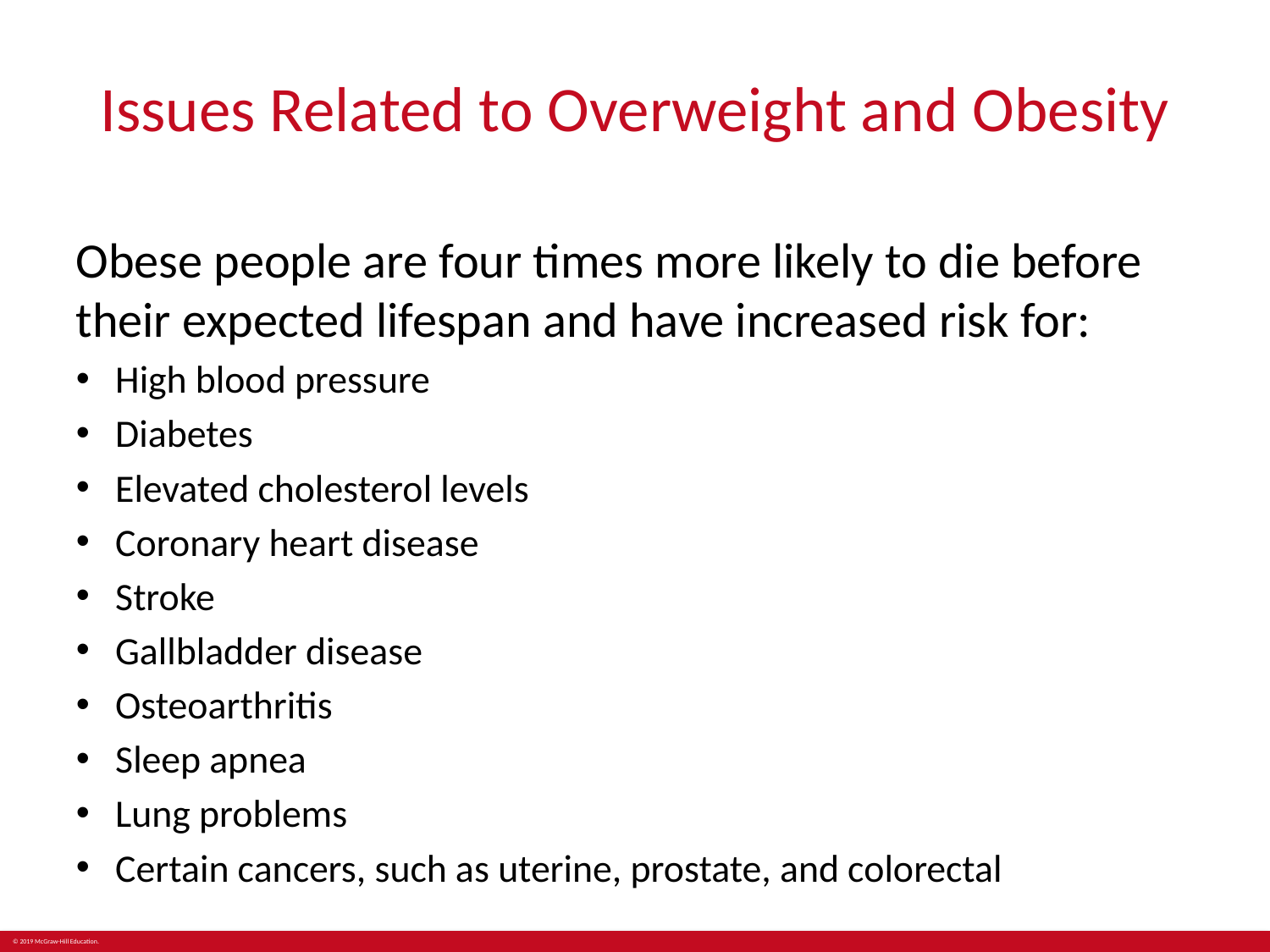

# Issues Related to Overweight and Obesity
Obese people are four times more likely to die before their expected lifespan and have increased risk for:
High blood pressure
Diabetes
Elevated cholesterol levels
Coronary heart disease
Stroke
Gallbladder disease
Osteoarthritis
Sleep apnea
Lung problems
Certain cancers, such as uterine, prostate, and colorectal